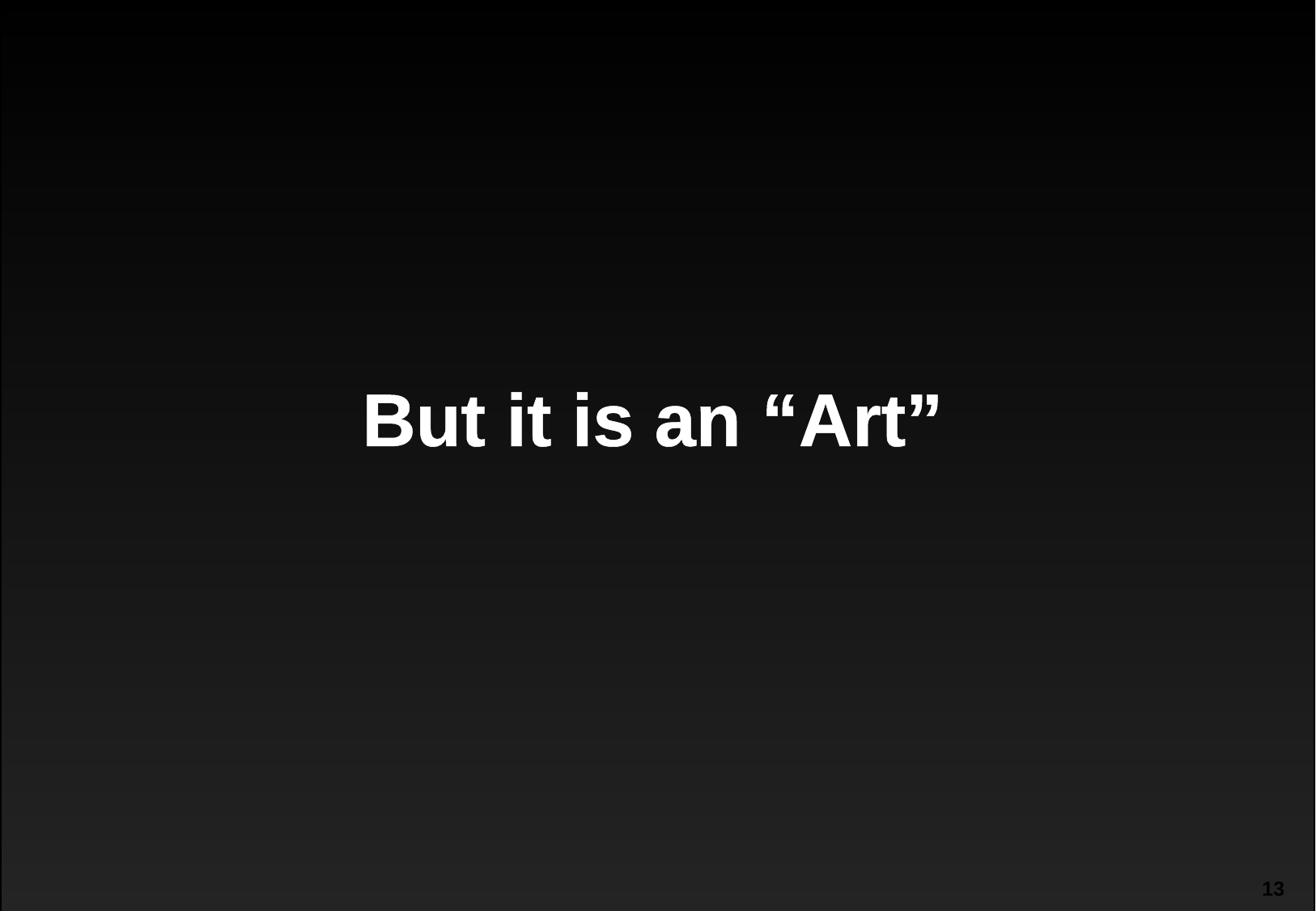

# But it is an “Art”
13